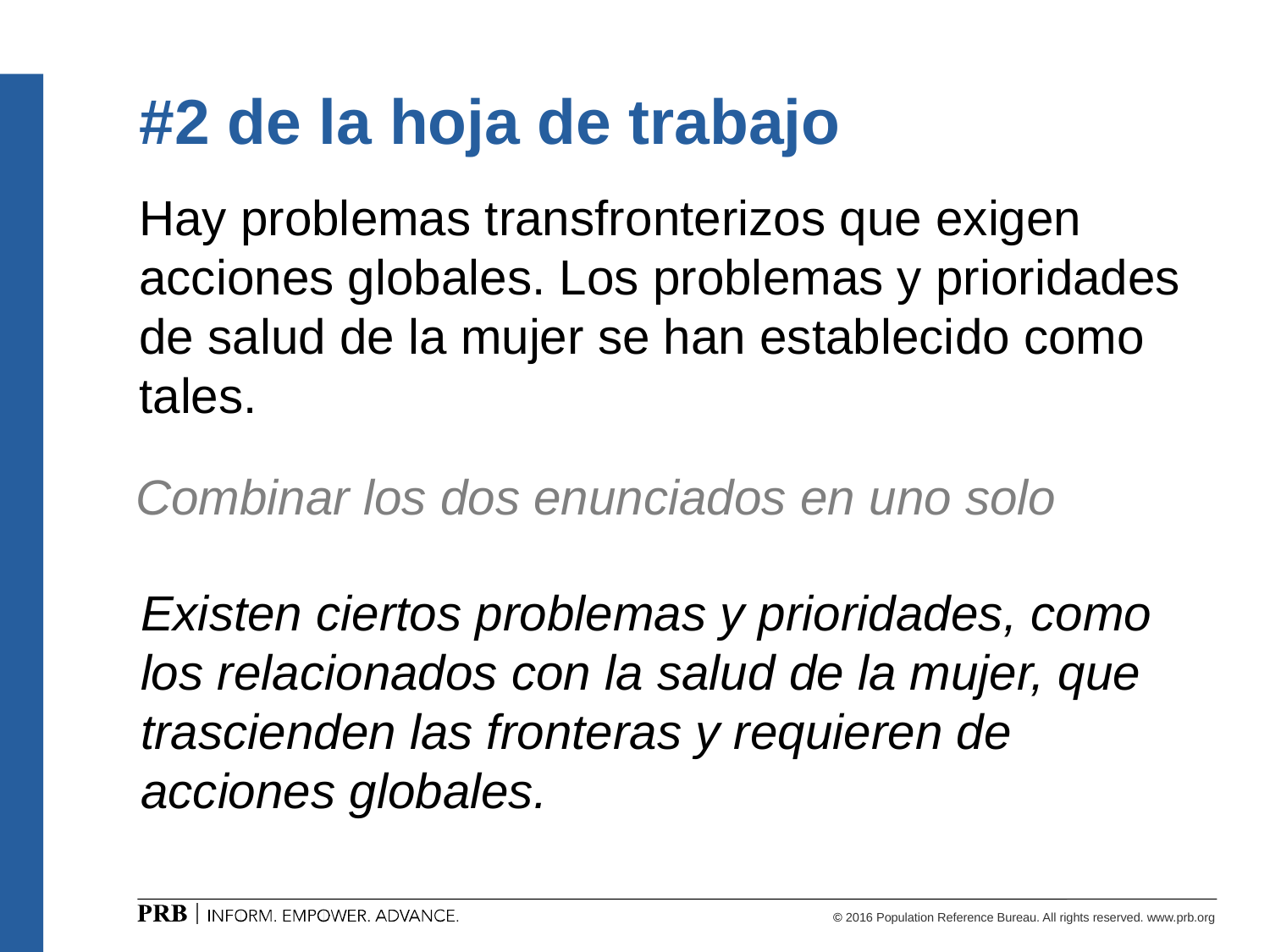

# #2 de la hoja de trabajo
Hay problemas transfronterizos que exigen acciones globales. Los problemas y prioridades de salud de la mujer se han establecido como tales.
Combinar los dos enunciados en uno solo
Existen ciertos problemas y prioridades, como los relacionados con la salud de la mujer, que trascienden las fronteras y requieren de acciones globales.